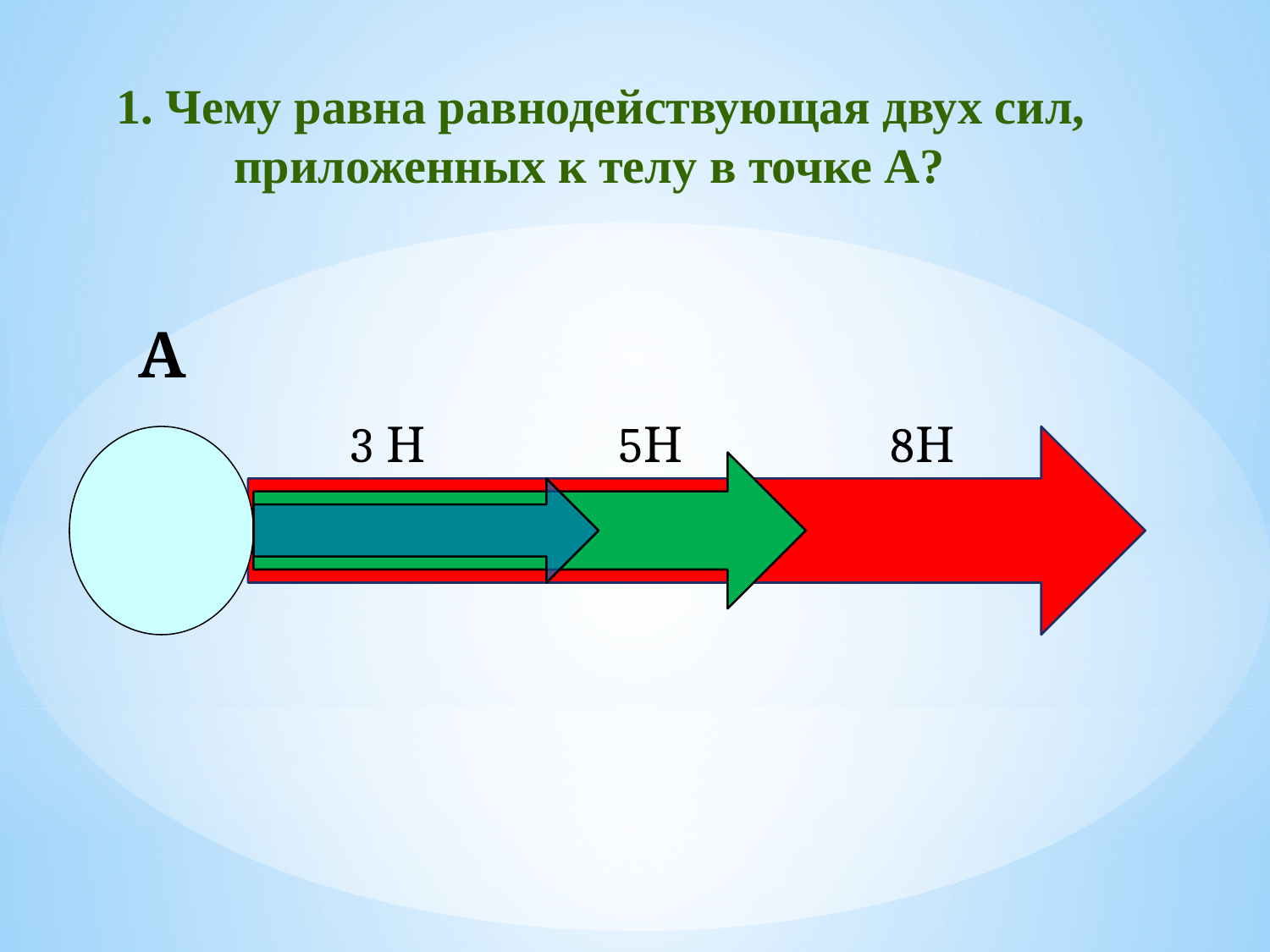

1. Чему равна равнодействующая двух сил,
приложенных к телу в точке А?
А
8Н

5Н

3 Н